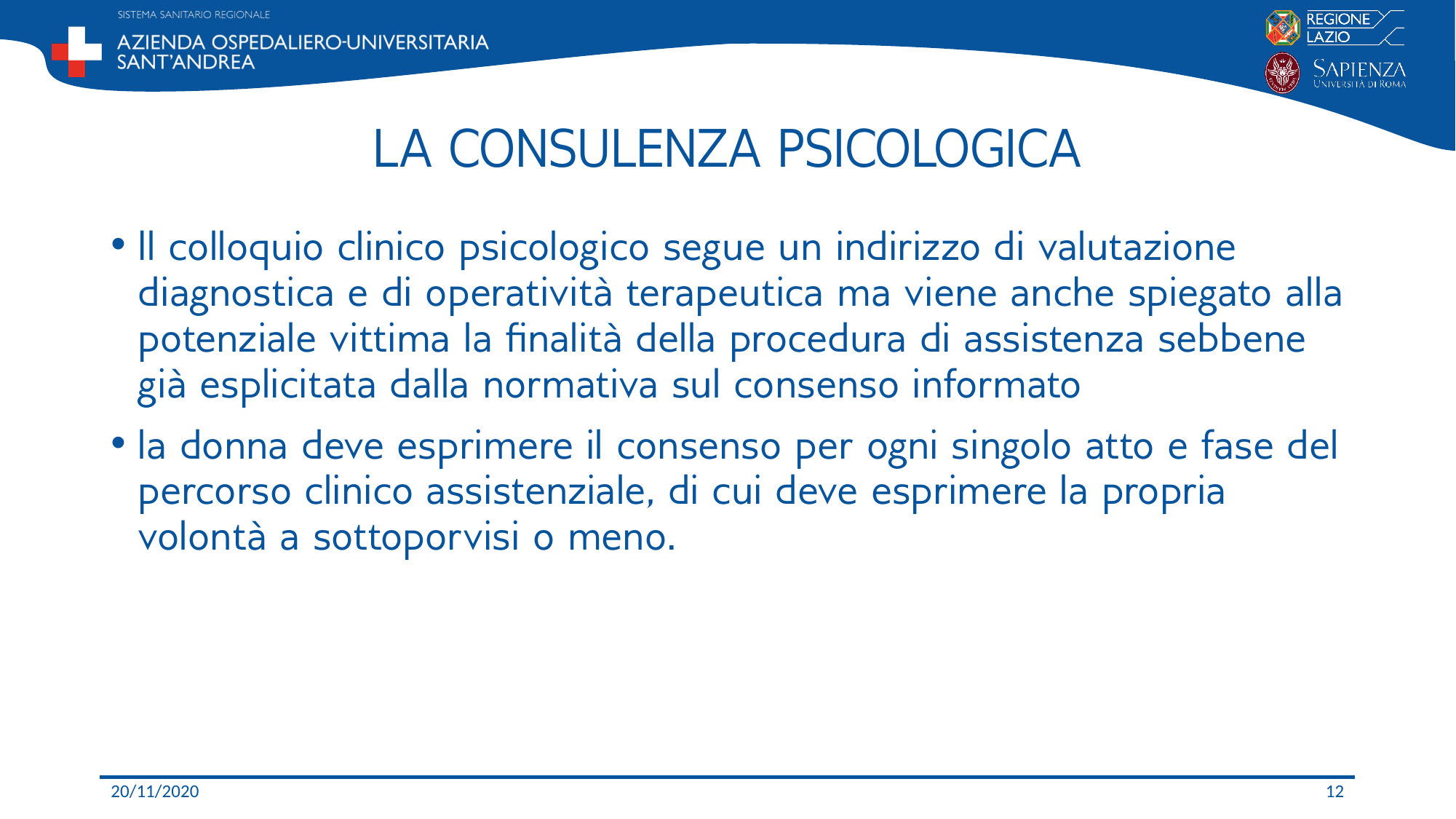

# LA CONSULENZA PSICOLOGICA
Il colloquio clinico psicologico segue un indirizzo di valutazione diagnostica e di operatività terapeutica ma viene anche spiegato alla potenziale vittima la finalità della procedura di assistenza sebbene già esplicitata dalla normativa sul consenso informato
la donna deve esprimere il consenso per ogni singolo atto e fase del percorso clinico assistenziale, di cui deve esprimere la propria volontà a sottoporvisi o meno.
20/11/2020

12